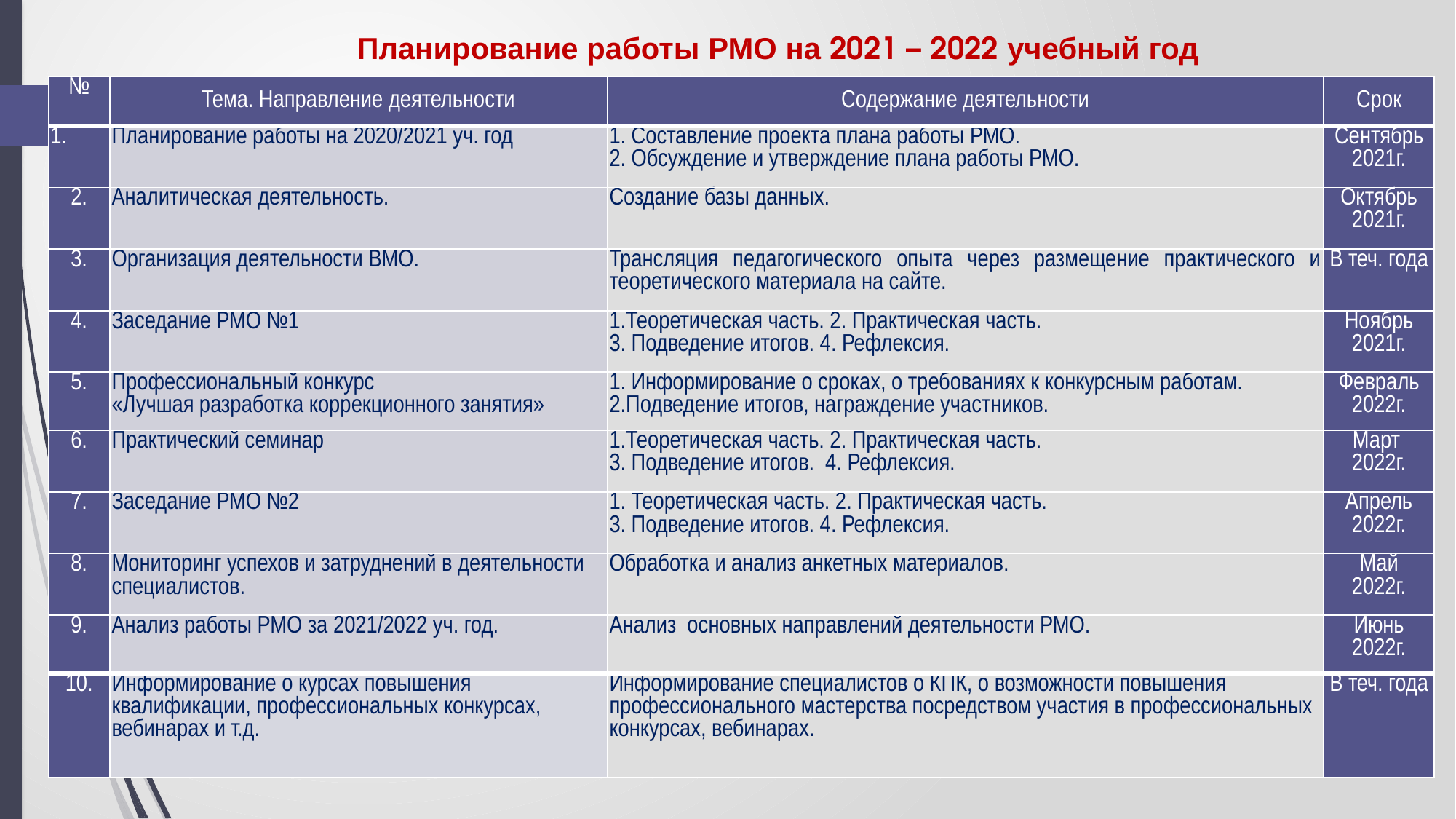

Планирование работы РМО на 2021 – 2022 учебный год
| № | Тема. Направление деятельности | Содержание деятельности | Срок |
| --- | --- | --- | --- |
| 1. | Планирование работы на 2020/2021 уч. год | 1. Составление проекта плана работы РМО. 2. Обсуждение и утверждение плана работы РМО. | Сентябрь 2021г. |
| 2. | Аналитическая деятельность. | Создание базы данных. | Октябрь 2021г. |
| 3. | Организация деятельности ВМО. | Трансляция педагогического опыта через размещение практического и теоретического материала на сайте. | В теч. года |
| 4. | Заседание РМО №1 | 1.Теоретическая часть. 2. Практическая часть. 3. Подведение итогов. 4. Рефлексия. | Ноябрь 2021г. |
| 5. | Профессиональный конкурс «Лучшая разработка коррекционного занятия» | 1. Информирование о сроках, о требованиях к конкурсным работам. 2.Подведение итогов, награждение участников. | Февраль 2022г. |
| 6. | Практический семинар | 1.Теоретическая часть. 2. Практическая часть. 3. Подведение итогов. 4. Рефлексия. | Март 2022г. |
| 7. | Заседание РМО №2 | 1. Теоретическая часть. 2. Практическая часть. 3. Подведение итогов. 4. Рефлексия. | Апрель 2022г. |
| 8. | Мониторинг успехов и затруднений в деятельности специалистов. | Обработка и анализ анкетных материалов. | Май 2022г. |
| 9. | Анализ работы РМО за 2021/2022 уч. год. | Анализ основных направлений деятельности РМО. | Июнь 2022г. |
| 10. | Информирование о курсах повышения квалификации, профессиональных конкурсах, вебинарах и т.д. | Информирование специалистов о КПК, о возможности повышения профессионального мастерства посредством участия в профессиональных конкурсах, вебинарах. | В теч. года |